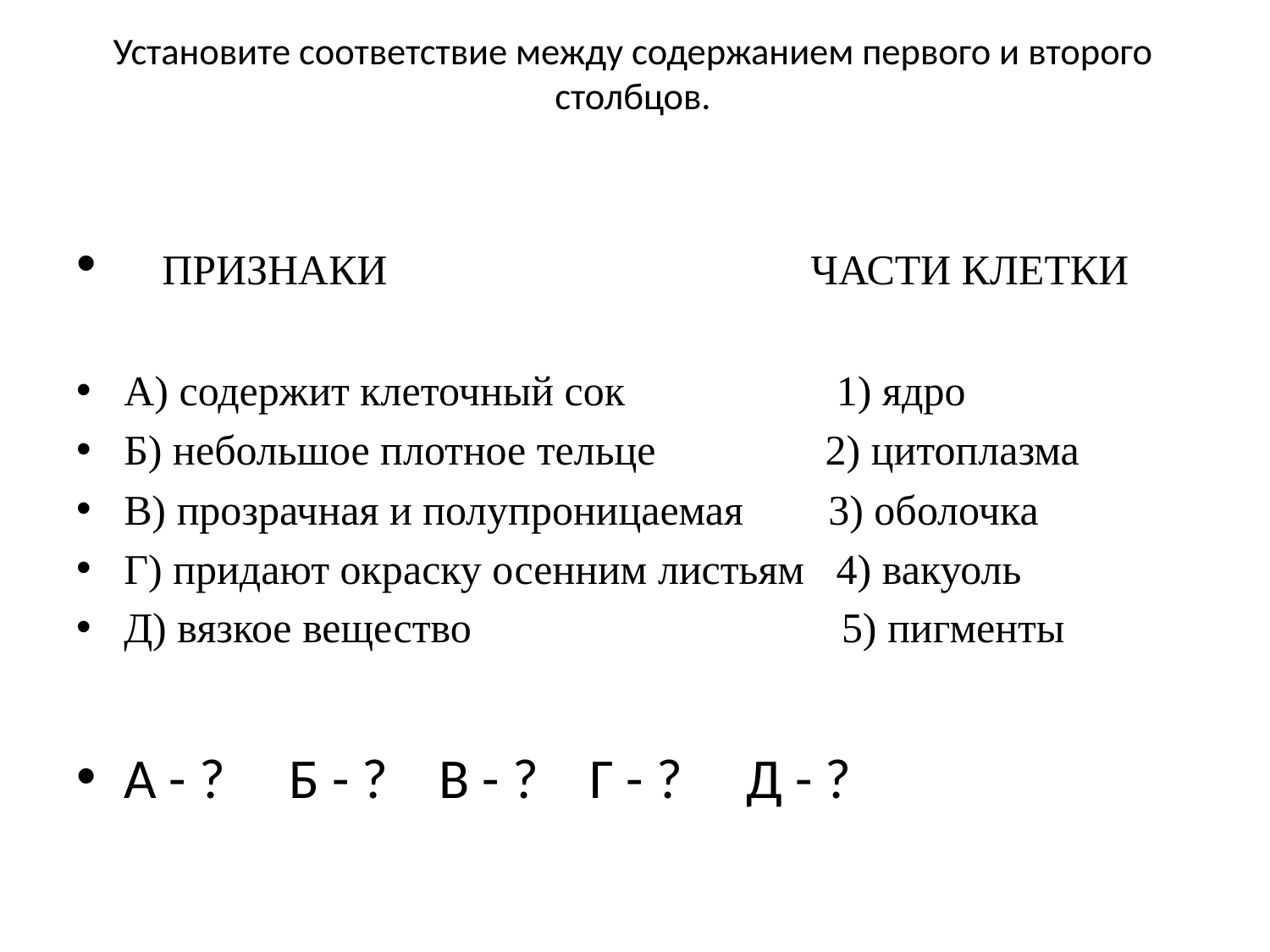

# Установите соответствие между содержанием первого и второго столбцов.
   ПРИЗНАКИ                                        ЧАСТИ КЛЕТКИ

А) содержит клеточный сок                    1) ядро
Б) небольшое плотное тельце                2) цитоплазма
В) прозрачная и полупроницаемая        3) оболочка
Г) придают окраску осенним листьям   4) вакуоль
Д) вязкое вещество                                   5) пигменты

А - ?     Б - ?    В - ?    Г - ?     Д - ?